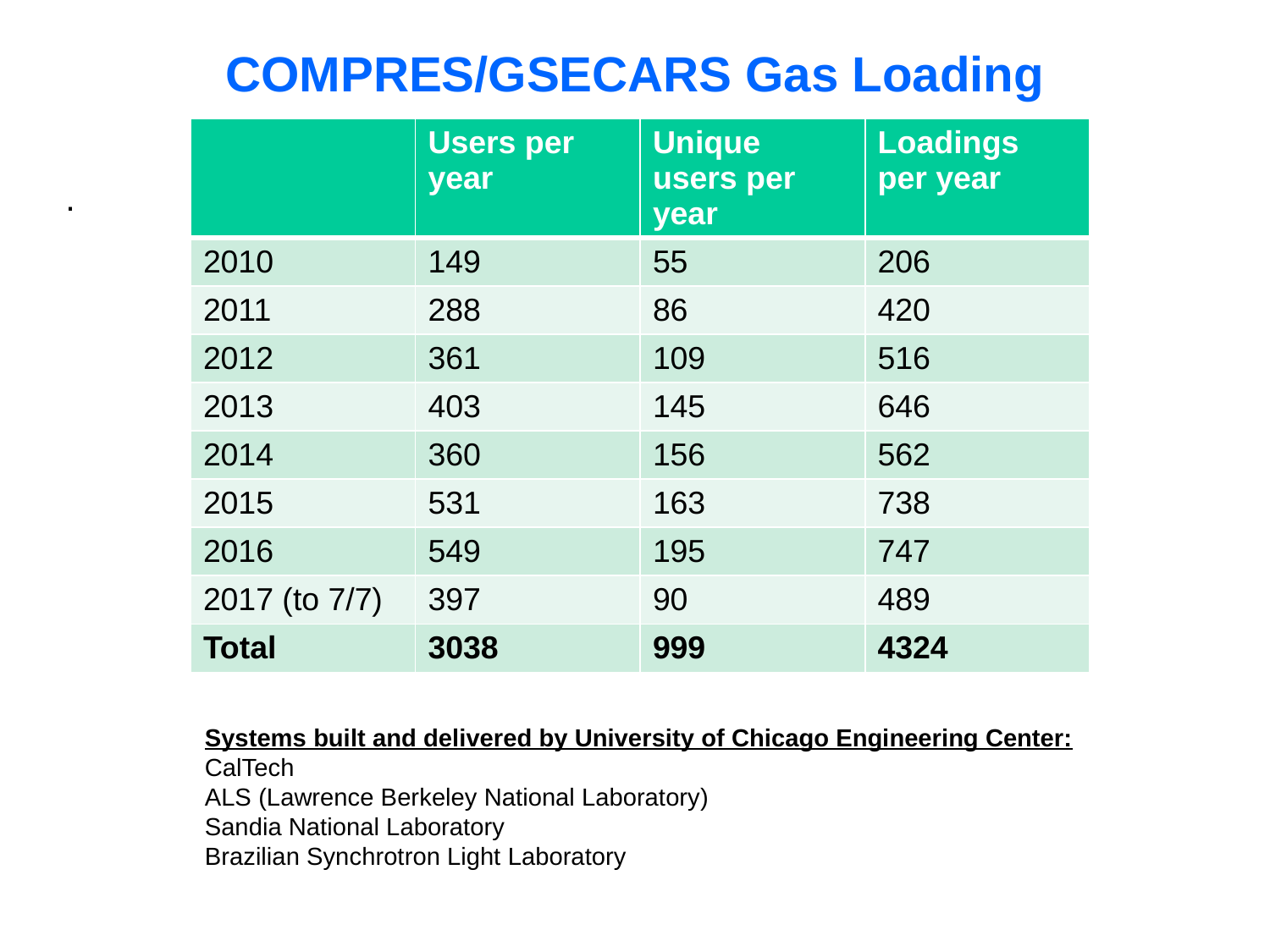

# COMPRES/GSECARS Gas Loading
|  | Users per year | Unique users per year | Loadings per year |
| --- | --- | --- | --- |
| 2010 | 149 | 55 | 206 |
| 2011 | 288 | 86 | 420 |
| 2012 | 361 | 109 | 516 |
| 2013 | 403 | 145 | 646 |
| 2014 | 360 | 156 | 562 |
| 2015 | 531 | 163 | 738 |
| 2016 | 549 | 195 | 747 |
| 2017 (to 7/7) | 397 | 90 | 489 |
| Total | 3038 | 999 | 4324 |
.

Systems built and delivered by University of Chicago Engineering Center:
CalTech
ALS (Lawrence Berkeley National Laboratory)
Sandia National Laboratory
Brazilian Synchrotron Light Laboratory